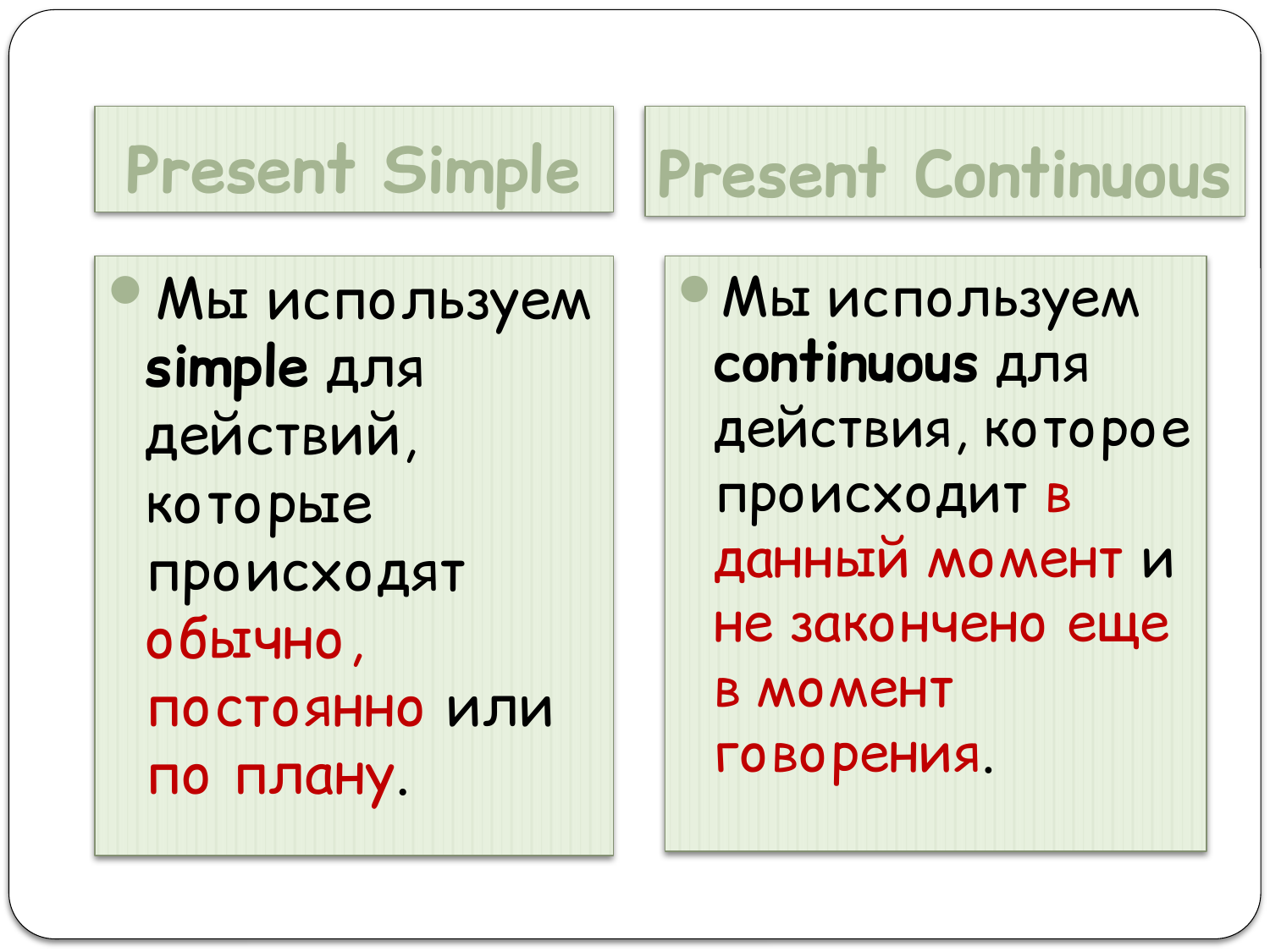

Present Simple
Present Continuous
Мы используем simple для действий, которые происходят обычно, постоянно или по плану.
Мы используем continuous для действия, которое происходит в данный момент и не закончено еще в момент говорения.